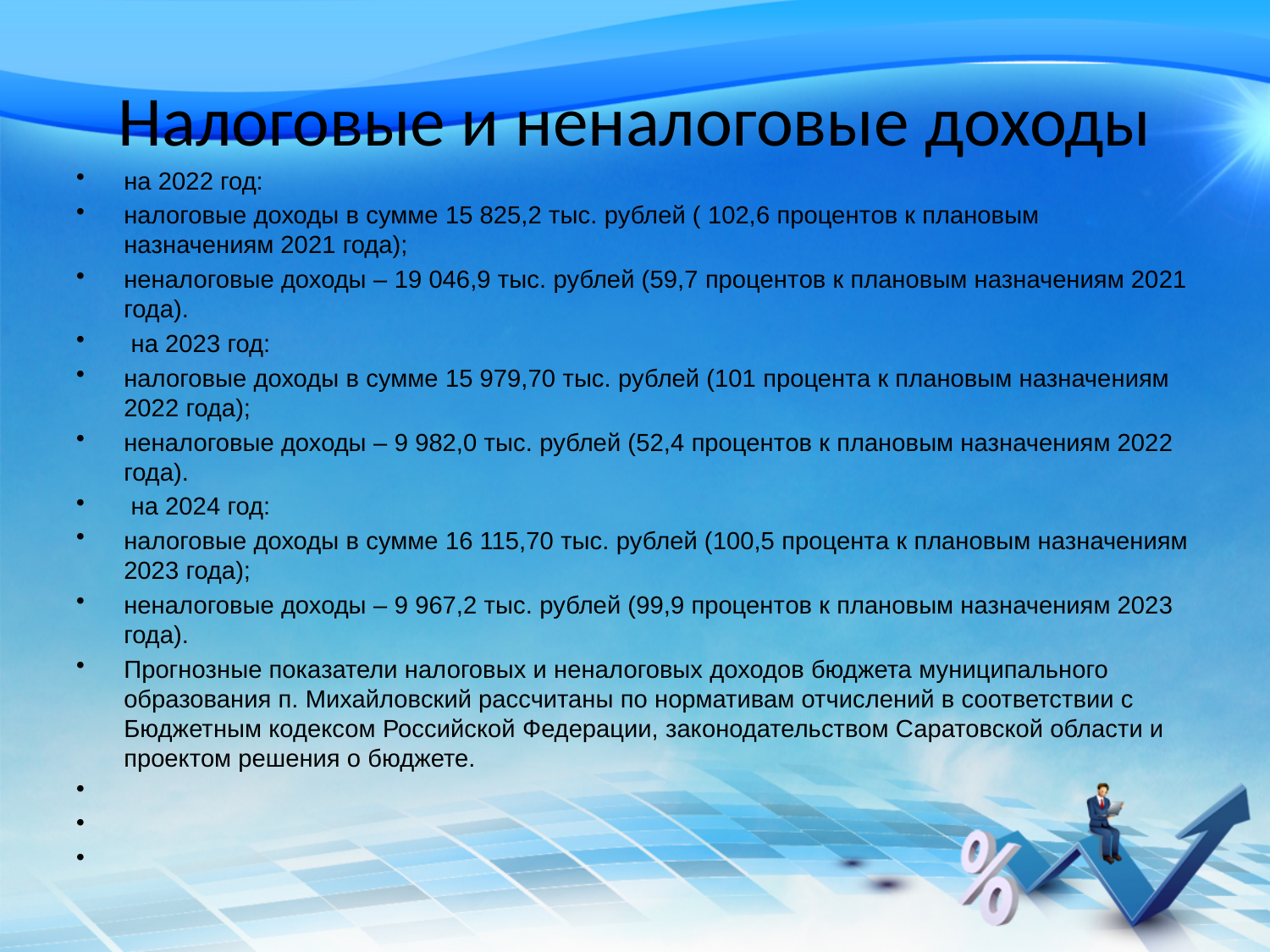

# Налоговые и неналоговые доходы
на 2022 год:
налоговые доходы в сумме 15 825,2 тыс. рублей ( 102,6 процентов к плановым назначениям 2021 года);
неналоговые доходы – 19 046,9 тыс. рублей (59,7 процентов к плановым назначениям 2021 года).
 на 2023 год:
налоговые доходы в сумме 15 979,70 тыс. рублей (101 процента к плановым назначениям 2022 года);
неналоговые доходы – 9 982,0 тыс. рублей (52,4 процентов к плановым назначениям 2022 года).
 на 2024 год:
налоговые доходы в сумме 16 115,70 тыс. рублей (100,5 процента к плановым назначениям 2023 года);
неналоговые доходы – 9 967,2 тыс. рублей (99,9 процентов к плановым назначениям 2023 года).
Прогнозные показатели налоговых и неналоговых доходов бюджета муниципального образования п. Михайловский рассчитаны по нормативам отчислений в соответствии с Бюджетным кодексом Российской Федерации, законодательством Саратовской области и проектом решения о бюджете.